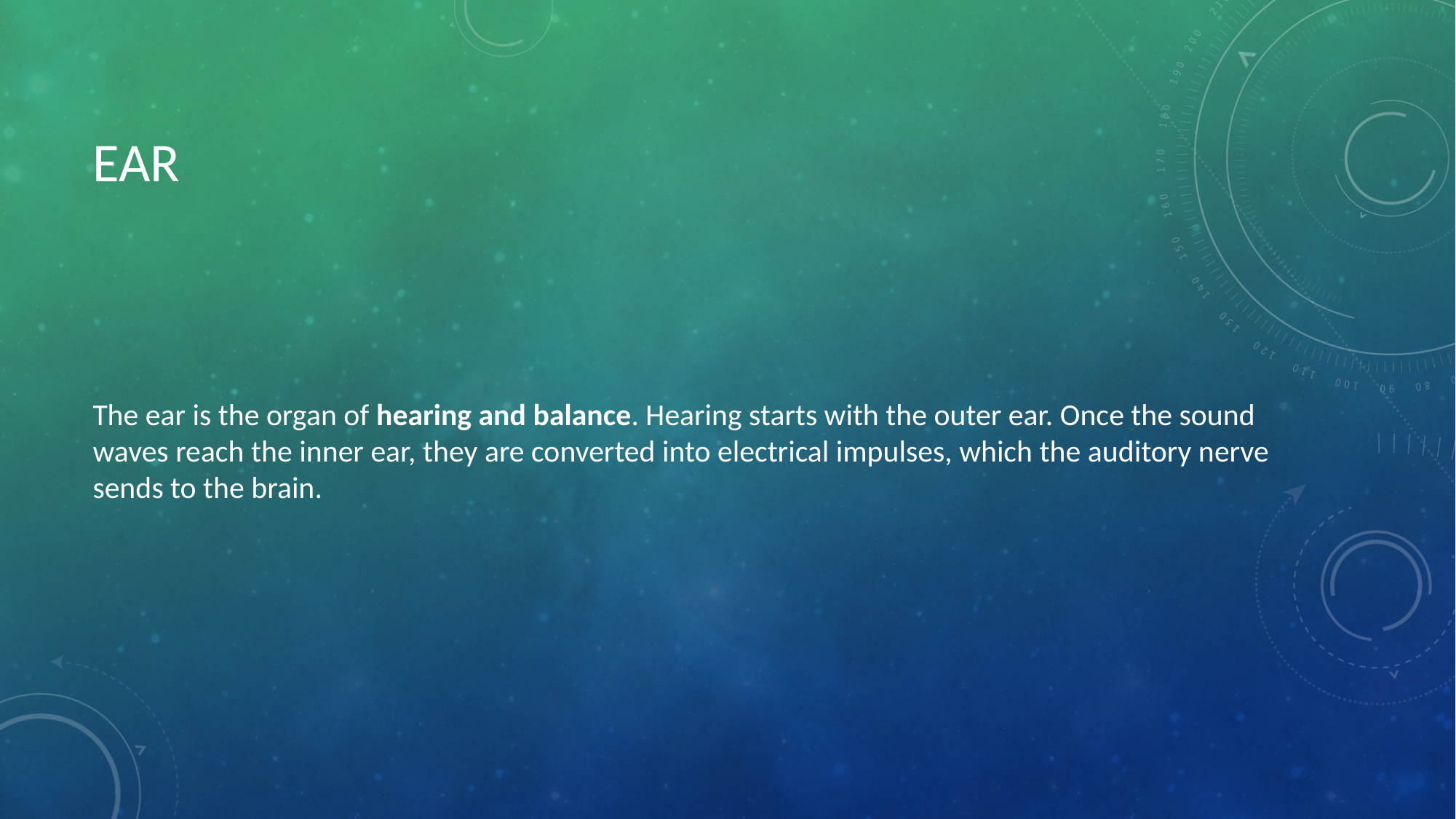

# EAR
The ear is the organ of hearing and balance. Hearing starts with the outer ear. Once the sound waves reach the inner ear, they are converted into electrical impulses, which the auditory nerve sends to the brain.